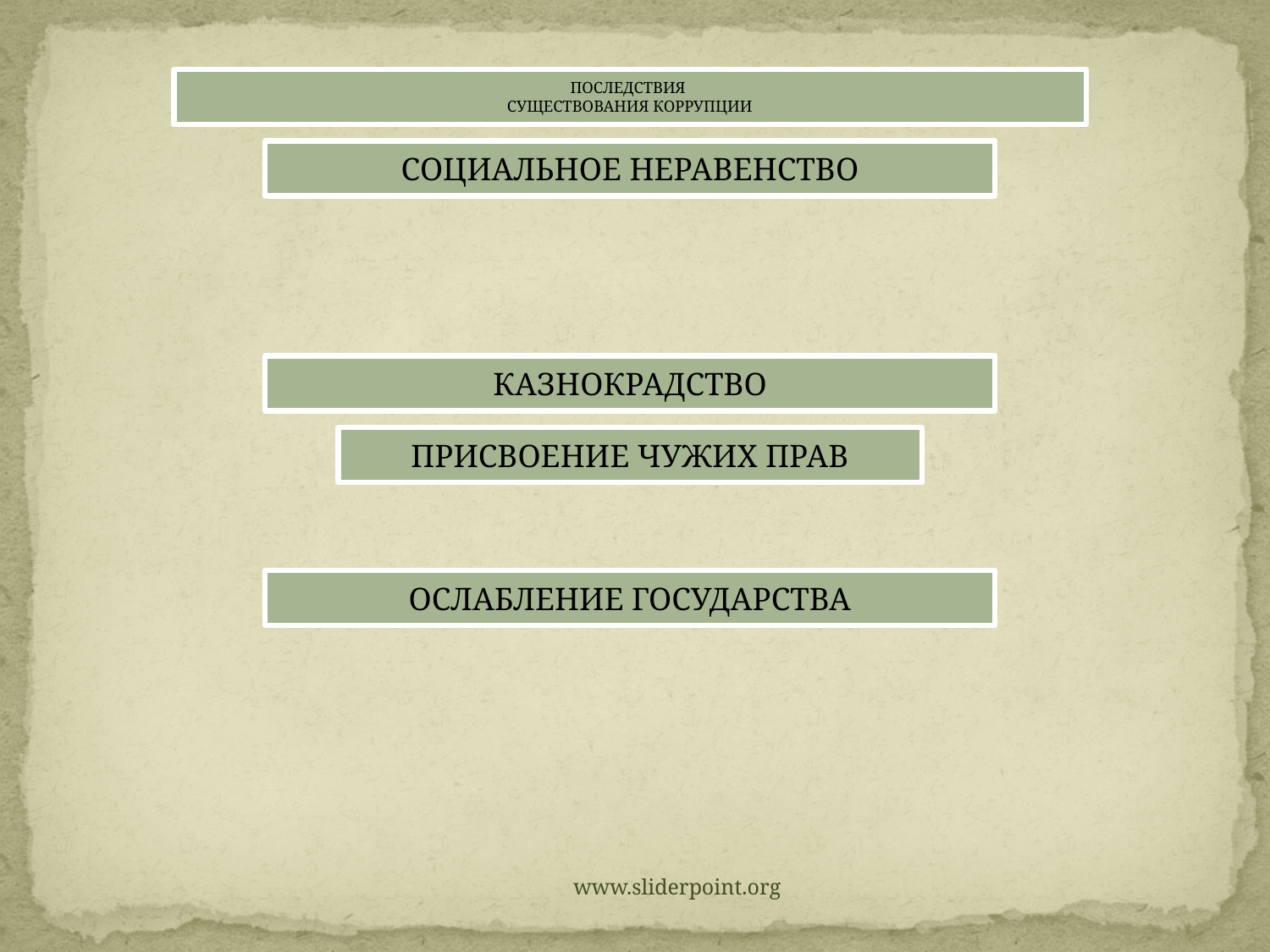

ПОСЛЕДСТВИЯ
СУЩЕСТВОВАНИЯ КОРРУПЦИИ
СОЦИАЛЬНОЕ НЕРАВЕНСТВО
КАЗНОКРАДСТВО
ПРИСВОЕНИЕ ЧУЖИХ ПРАВ
ОСЛАБЛЕНИЕ ГОСУДАРСТВА
www.sliderpoint.org